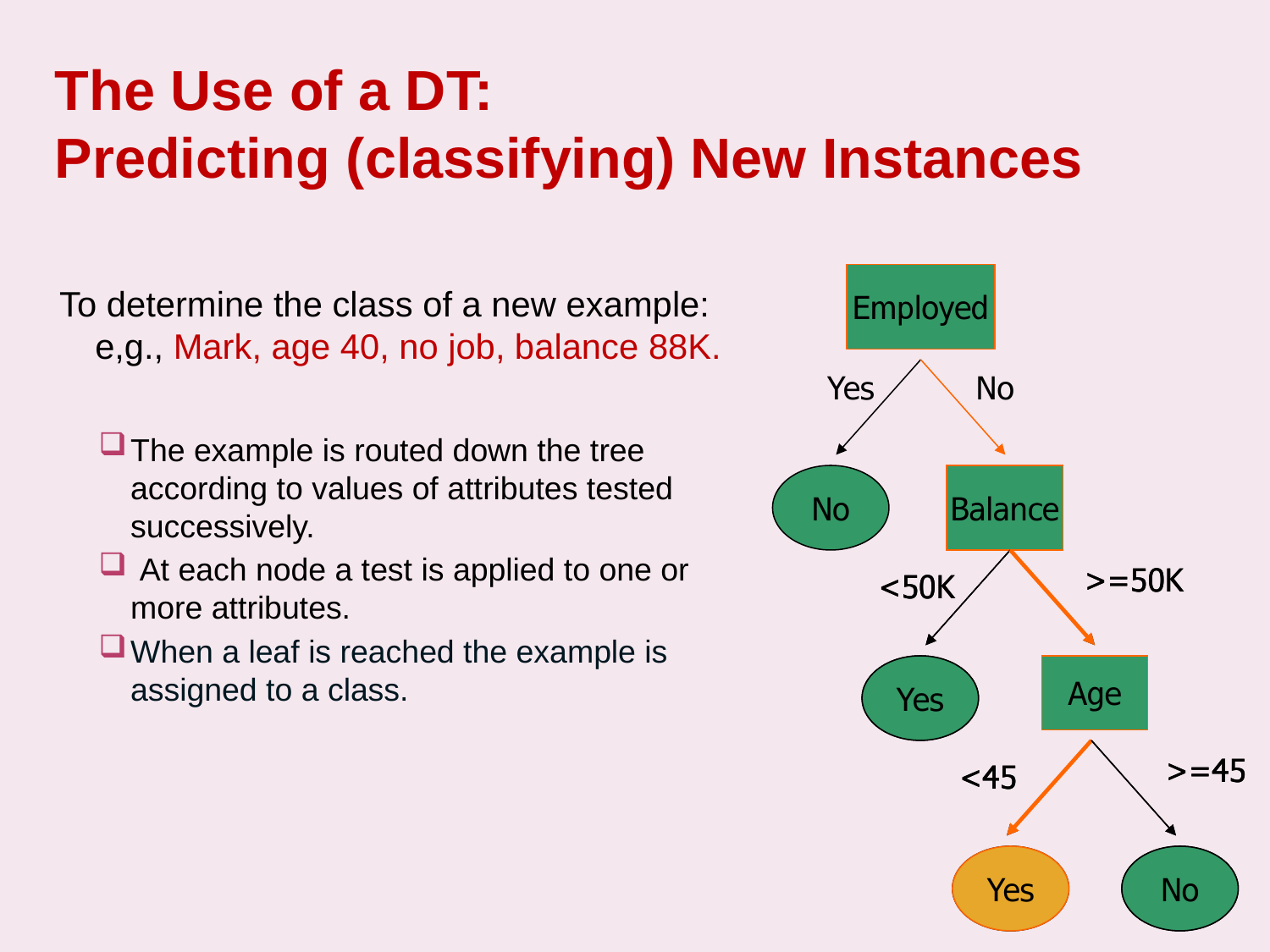

# The Use of a DT: Predicting (classifying) New Instances
Employed
To determine the class of a new example: e,g., Mark, age 40, no job, balance 88K.

The example is routed down the tree according to values of attributes tested successively.
 At each node a test is applied to one or more attributes.
When a leaf is reached the example is assigned to a class.

Yes
No
No
Balance

>=50K
<50K
No
Age

>=45
<45
No
Yes
Balance

>=50K
<50K
Yes
Age

>=45
<45
Yes
No